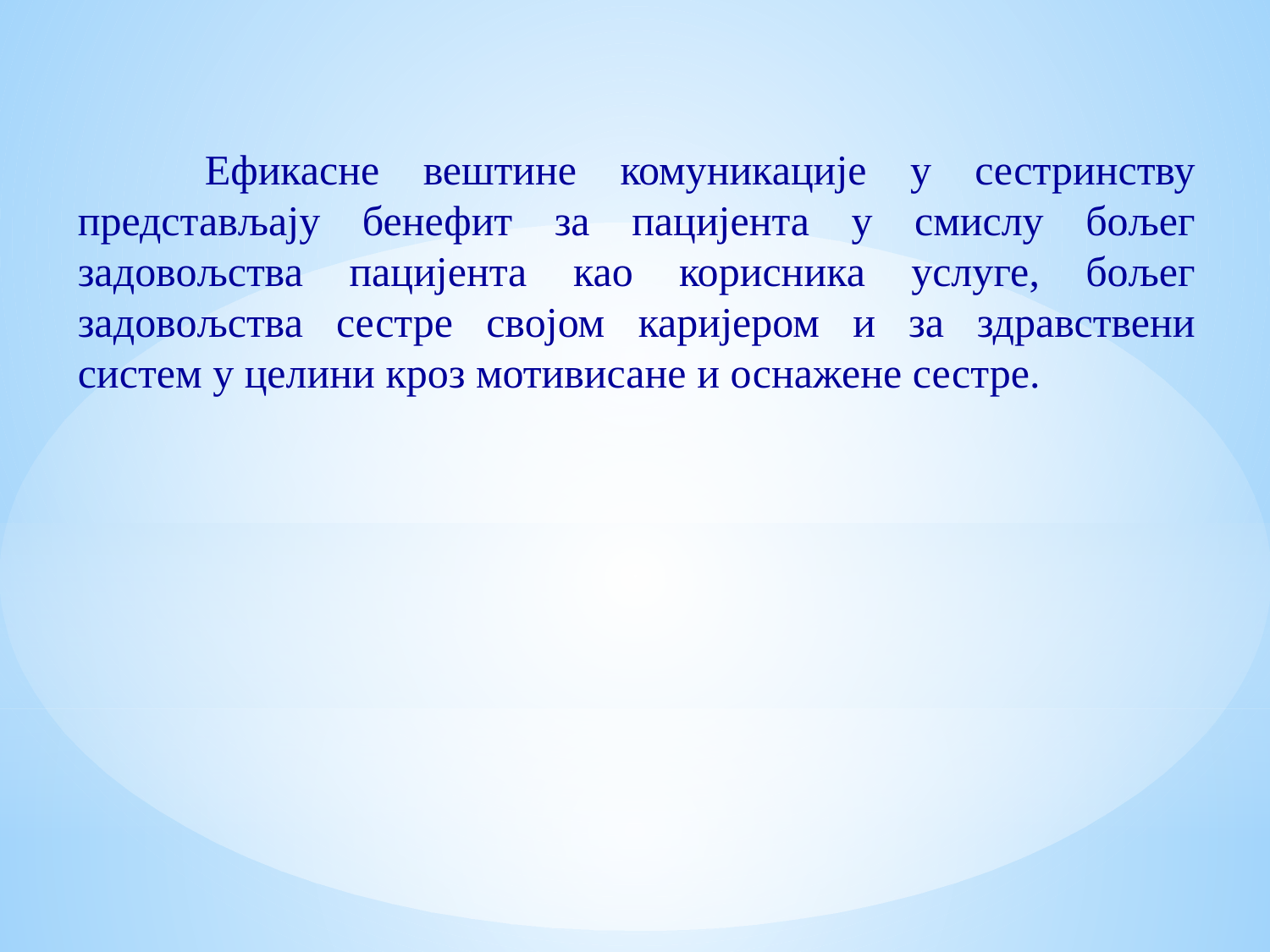

Ефикасне вештине комуникације у сестринству представљају бенефит за пацијента у смислу бољег задовољства пацијента као корисника услуге, бољег задовољства сестре својом каријером и за здравствени систем у целини кроз мотивисане и оснажене сестре.